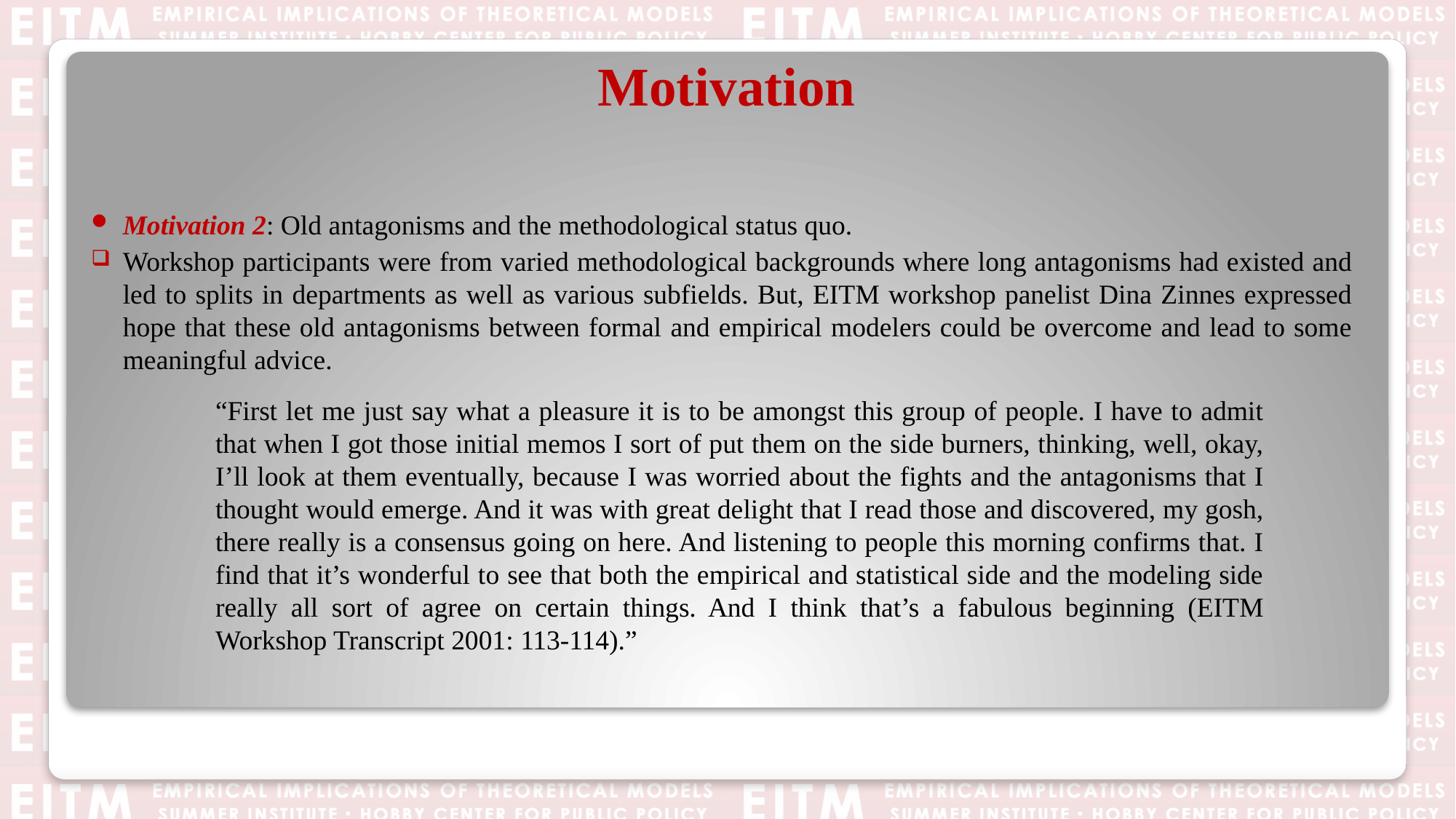

# Motivation
Motivation 2: Old antagonisms and the methodological status quo.
Workshop participants were from varied methodological backgrounds where long antagonisms had existed and led to splits in departments as well as various subfields. But, EITM workshop panelist Dina Zinnes expressed hope that these old antagonisms between formal and empirical modelers could be overcome and lead to some meaningful advice.

“First let me just say what a pleasure it is to be amongst this group of people. I have to admit that when I got those initial memos I sort of put them on the side burners, thinking, well, okay, I’ll look at them eventually, because I was worried about the fights and the antagonisms that I thought would emerge. And it was with great delight that I read those and discovered, my gosh, there really is a consensus going on here. And listening to people this morning confirms that. I find that it’s wonderful to see that both the empirical and statistical side and the modeling side really all sort of agree on certain things. And I think that’s a fabulous beginning (EITM Workshop Transcript 2001: 113-114).”